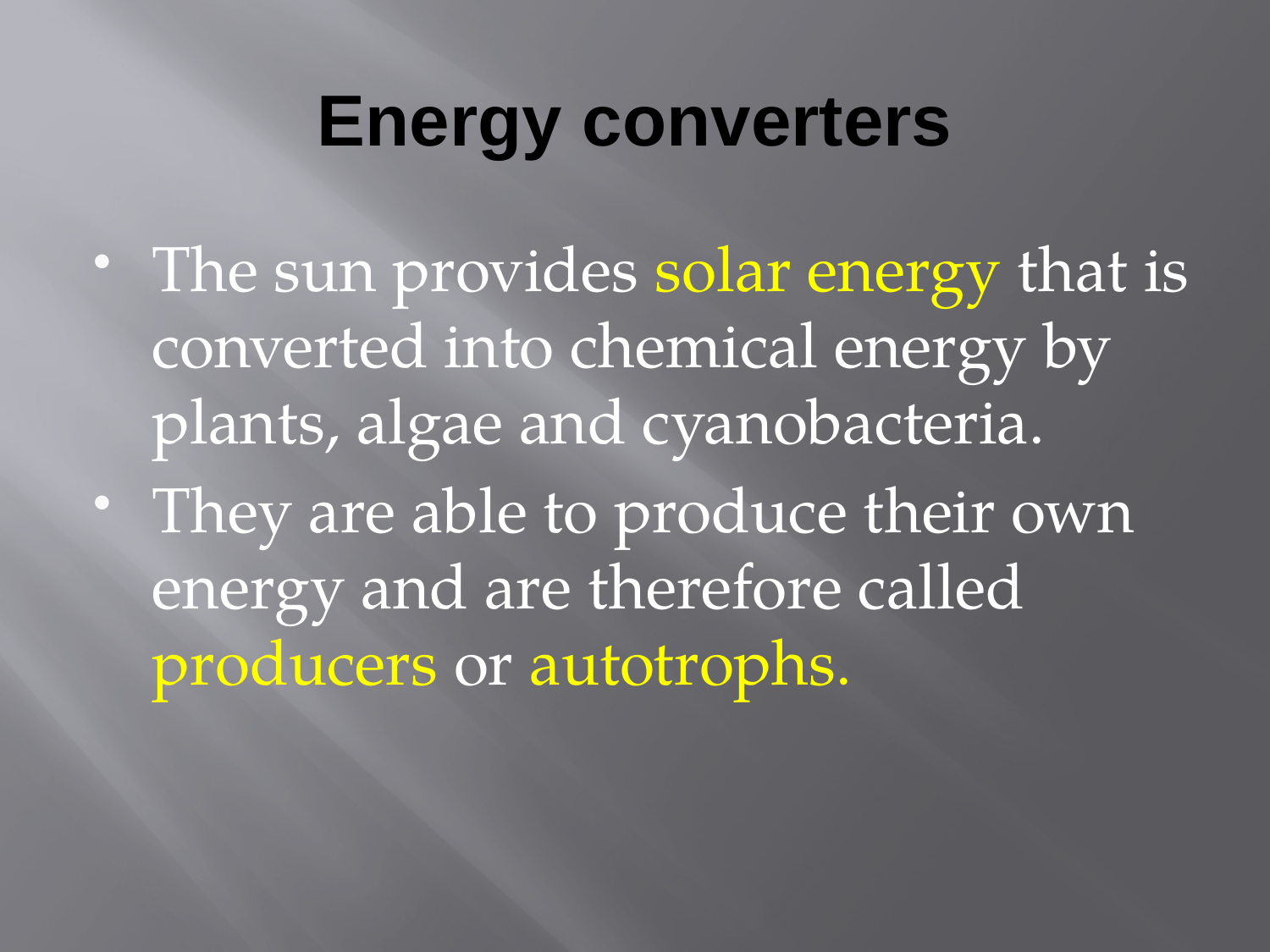

# Energy converters
The sun provides solar energy that is converted into chemical energy by plants, algae and cyanobacteria.
They are able to produce their own energy and are therefore called producers or autotrophs.